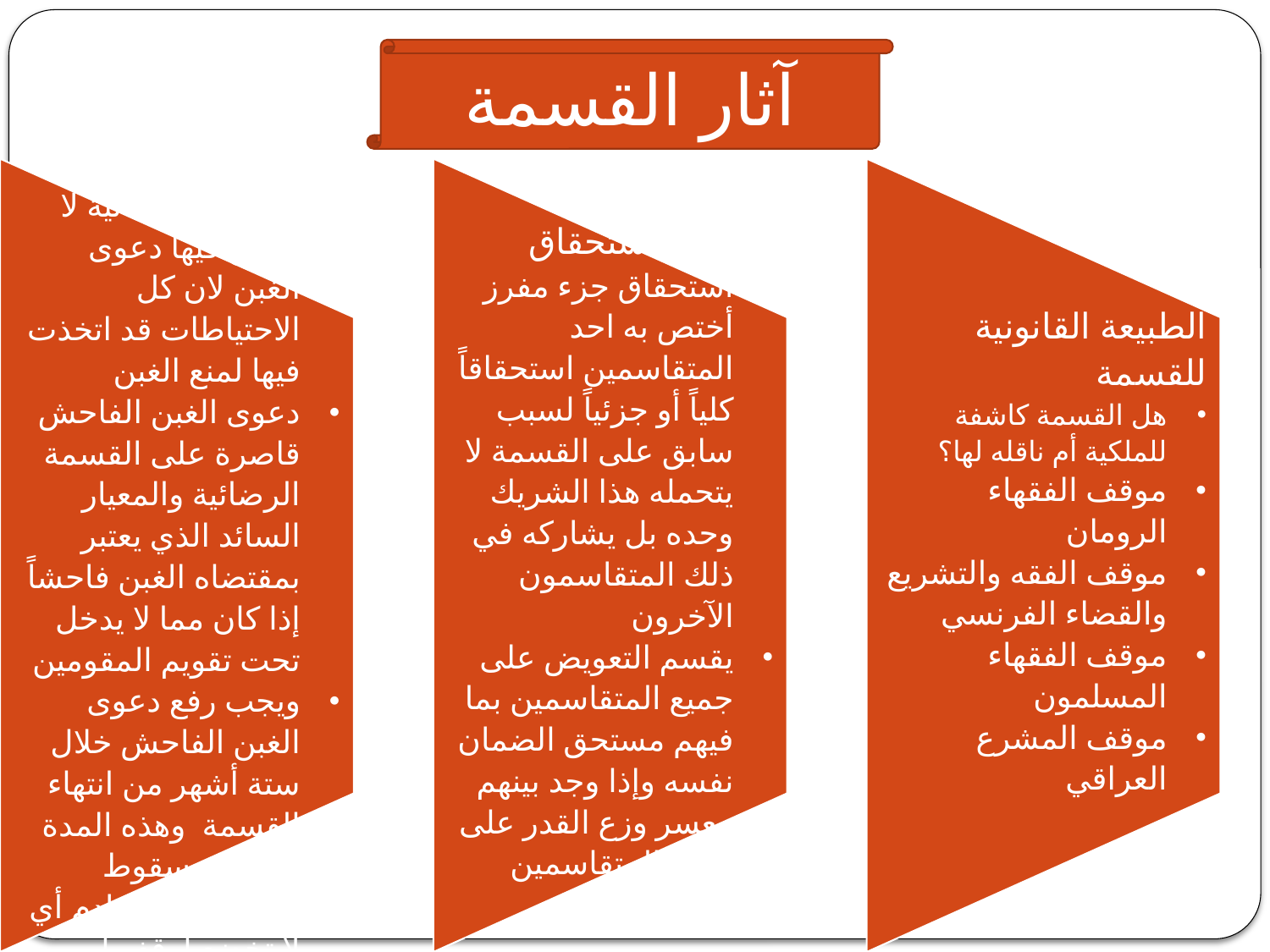

#
آثار القسمة
أثر الغبن الفاحش على القسمة
يقسم التعويض على جميع المتقاسمين بما فيهم مستحق الضمان نفسه وإذا وجد بينهم معسر وزع القدر على جميع المتقاسمين
الطبيعة القانونية للقسمة
هل القسمة كاشفة للملكية أم ناقله لها؟
موقف الفقهاء الرومان
موقف الفقه والتشريع والقضاء الفرنسي
موقف الفقهاء المسلمون
موقف المشرع العراقي